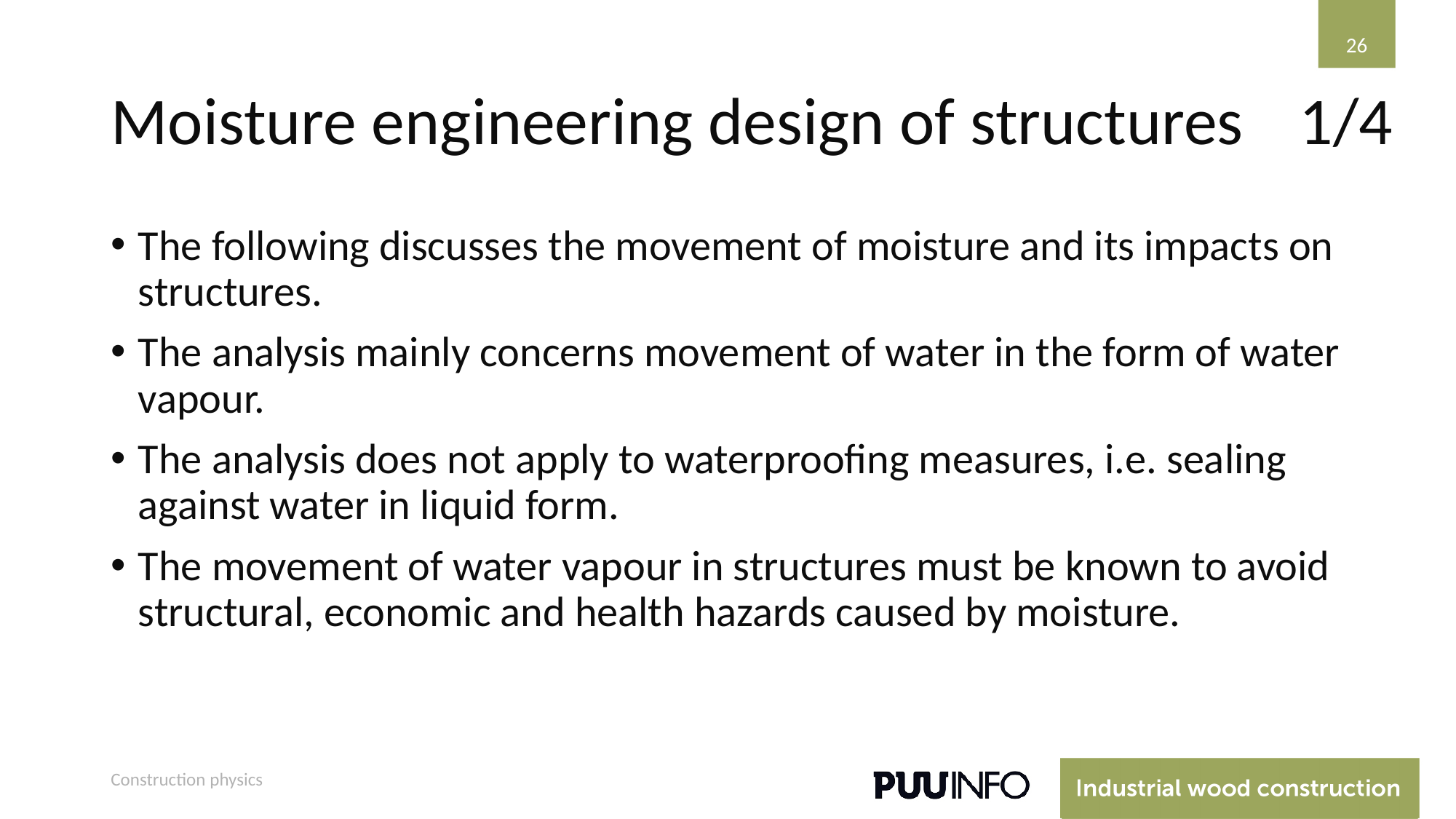

26
# Moisture engineering design of structures
1/4
The following discusses the movement of moisture and its impacts on structures.
The analysis mainly concerns movement of water in the form of water vapour.
The analysis does not apply to waterproofing measures, i.e. sealing against water in liquid form.
The movement of water vapour in structures must be known to avoid structural, economic and health hazards caused by moisture.

Construction physics